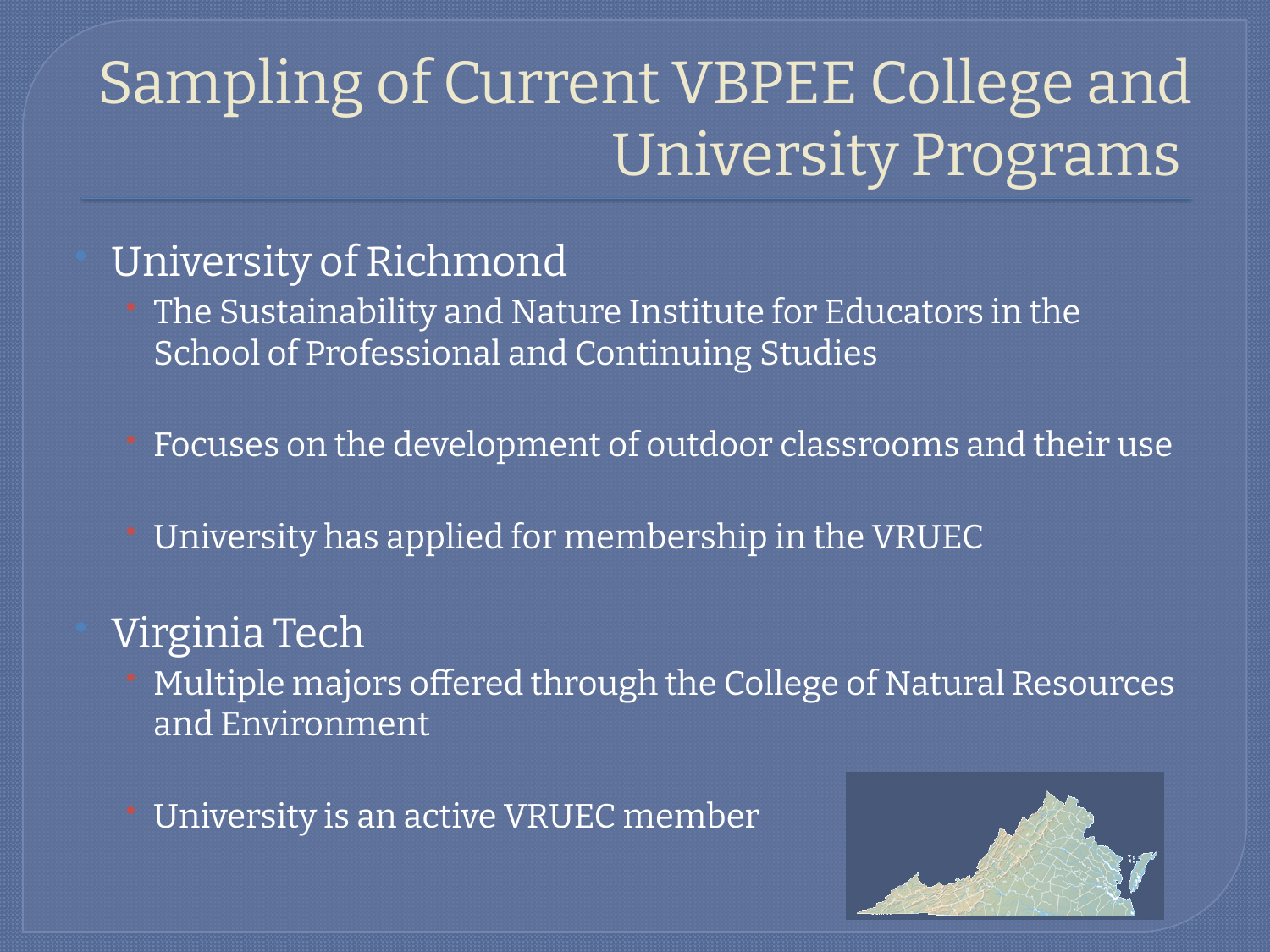

# Sampling of Current VBPEE College and University Programs
University of Richmond
The Sustainability and Nature Institute for Educators in the School of Professional and Continuing Studies

Focuses on the development of outdoor classrooms and their use

University has applied for membership in the VRUEC

Virginia Tech
Multiple majors offered through the College of Natural Resources and Environment

University is an active VRUEC member